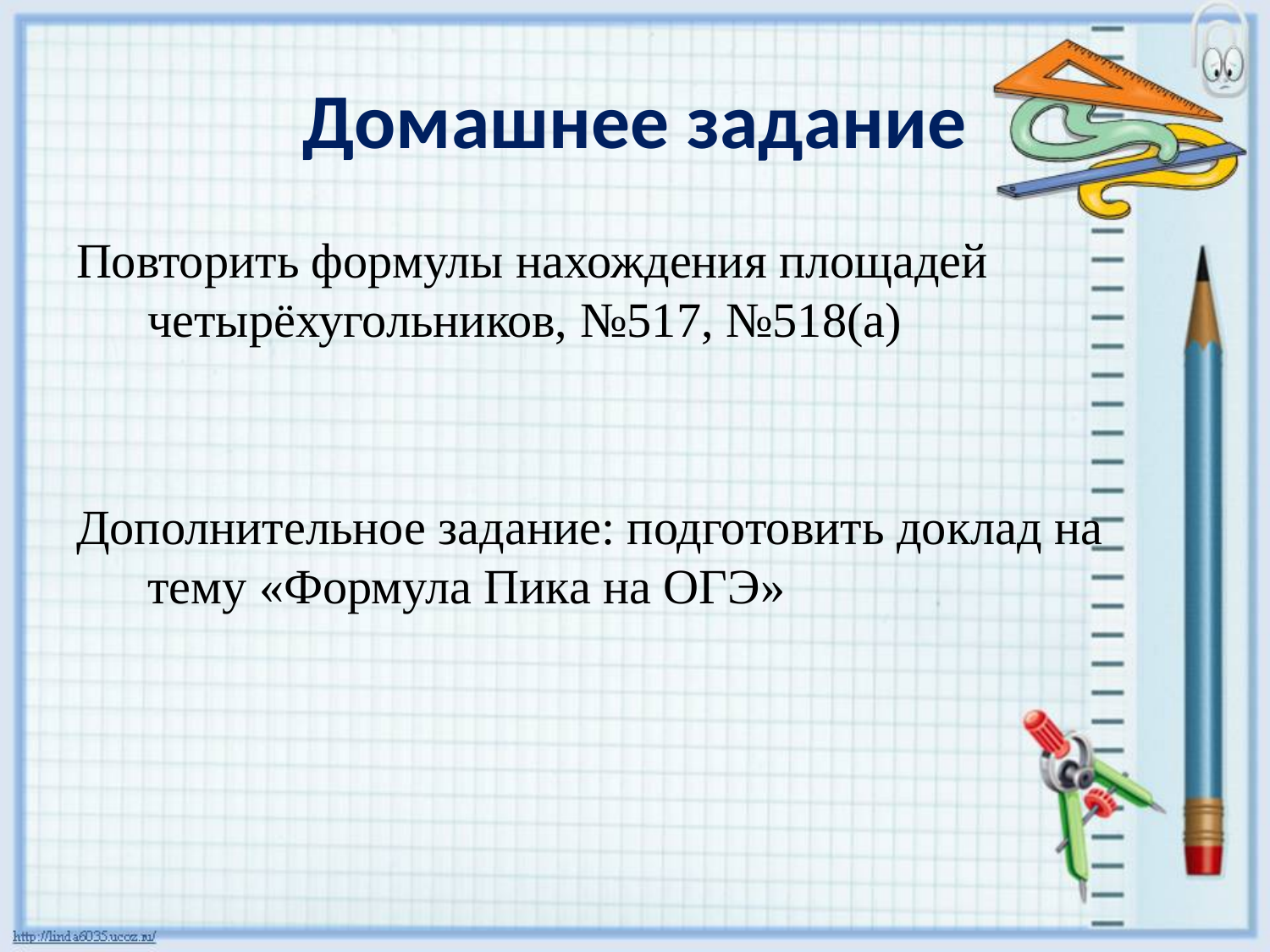

# Домашнее задание
Повторить формулы нахождения площадей четырёхугольников, №517, №518(а)

Дополнительное задание: подготовить доклад на тему «Формула Пика на ОГЭ»